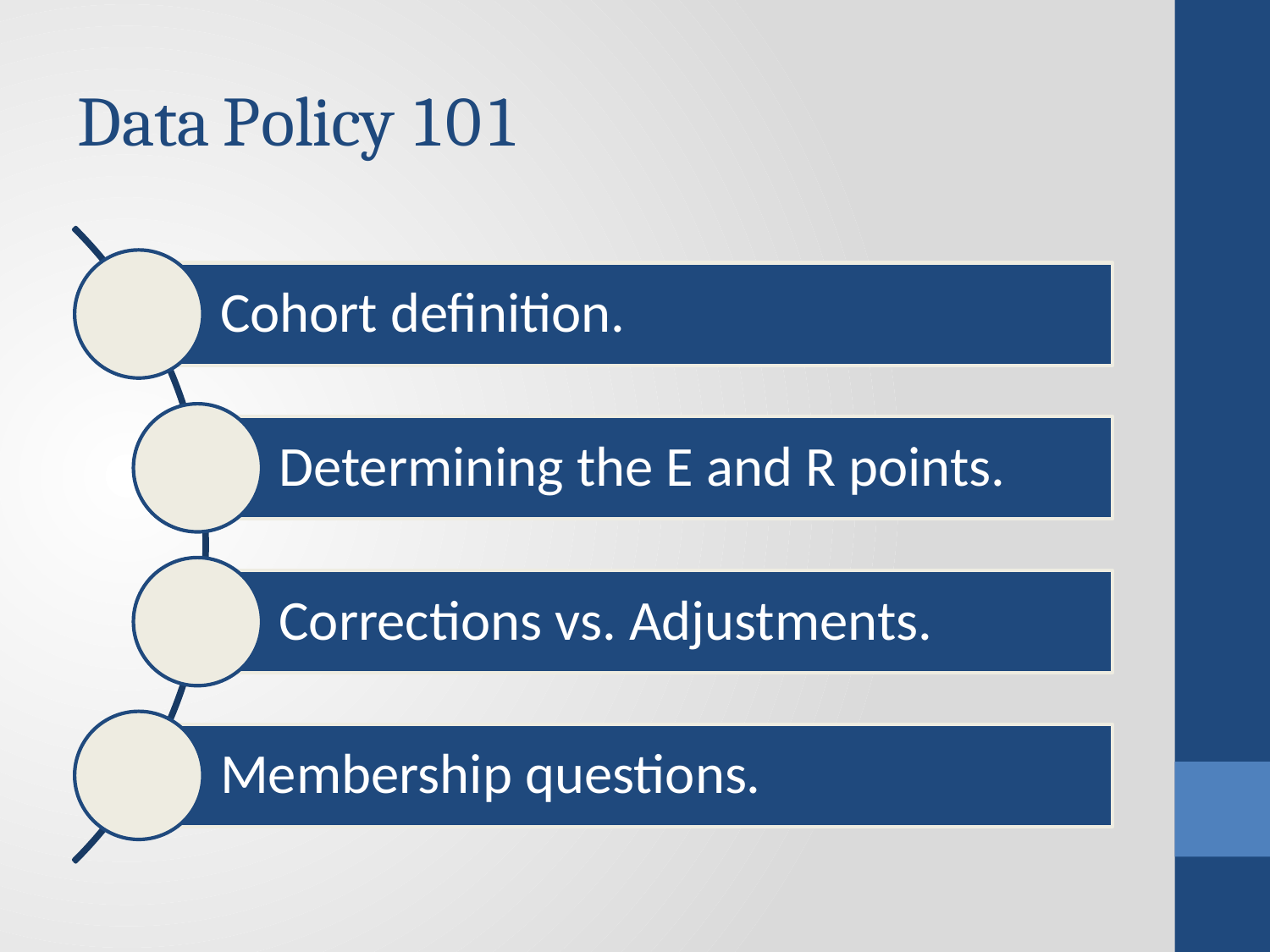

# Data Policy 101
Cohort definition.
Determining the E and R points.
Corrections vs. Adjustments.
Membership questions.